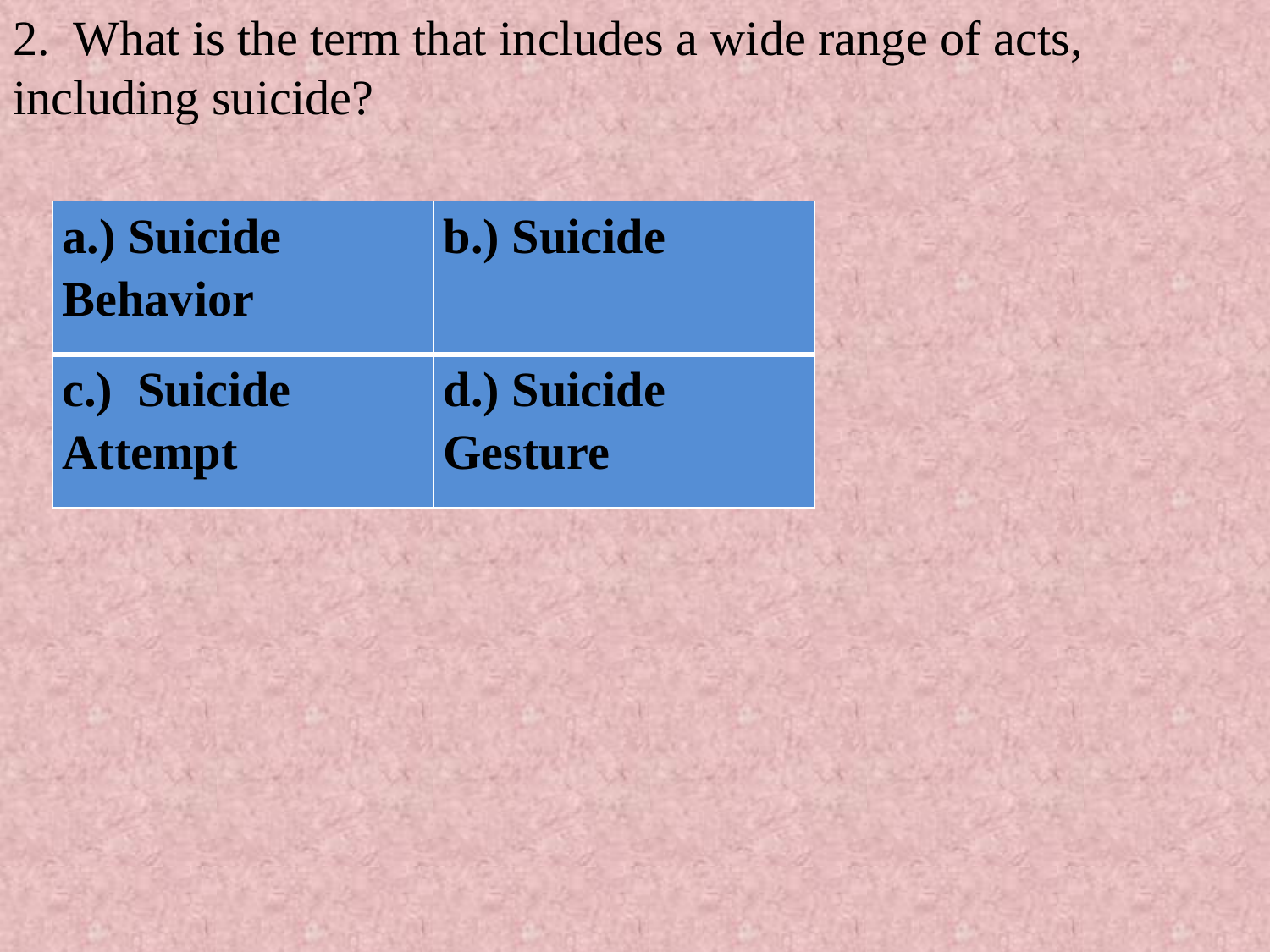

2.  What is the term that includes a wide range of acts, including suicide?

| a.) Suicide Behavior | b.) Suicide |
| --- | --- |
| c.) Suicide Attempt | d.) Suicide Gesture |